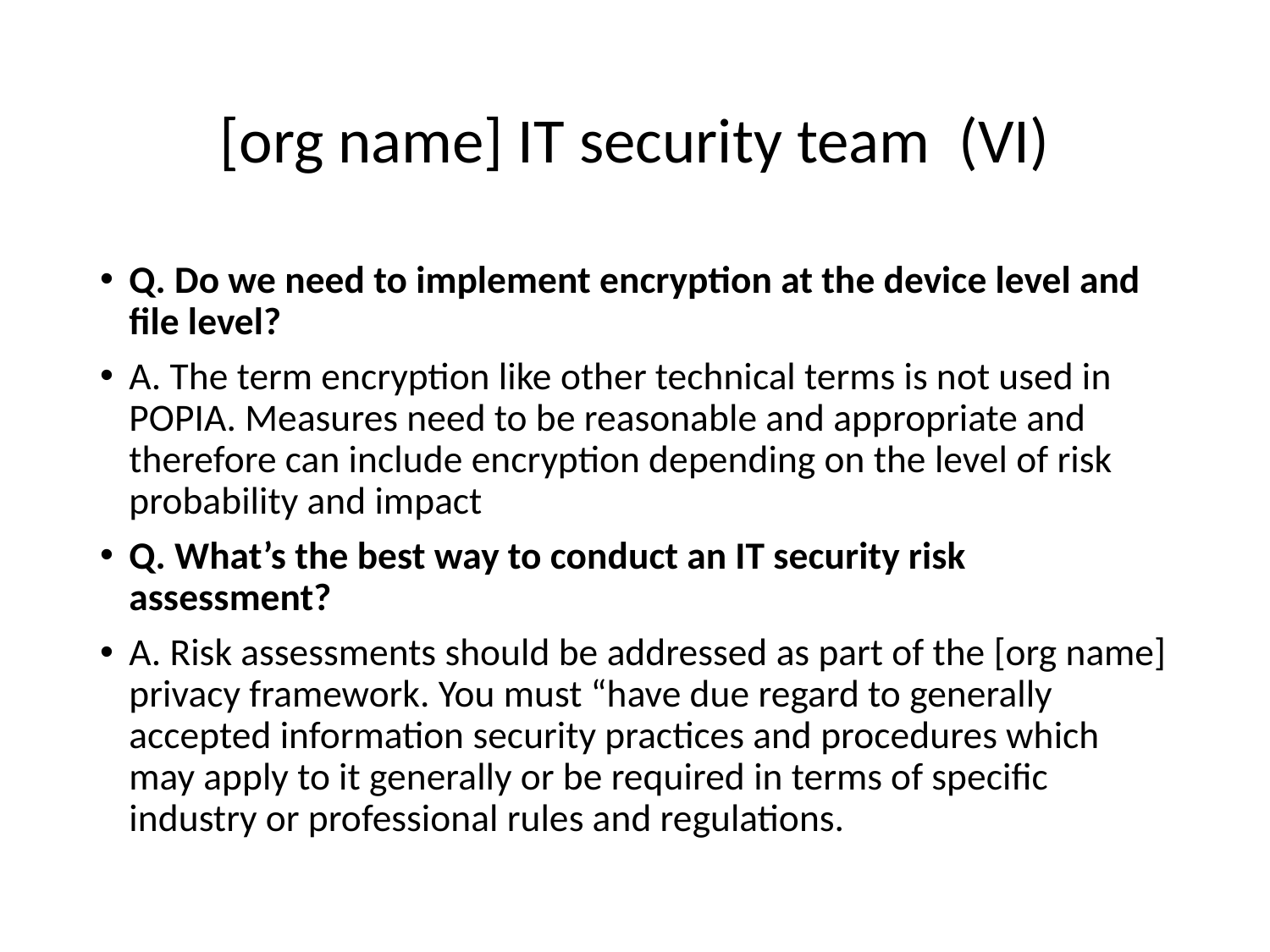

# [org name] IT security team  (VI)
Q. Do we need to implement encryption at the device level and file level?
A. The term encryption like other technical terms is not used in POPIA. Measures need to be reasonable and appropriate and therefore can include encryption depending on the level of risk probability and impact
Q. What’s the best way to conduct an IT security risk assessment?
A. Risk assessments should be addressed as part of the [org name] privacy framework. You must “have due regard to generally accepted information security practices and procedures which may apply to it generally or be required in terms of specific industry or professional rules and regulations.